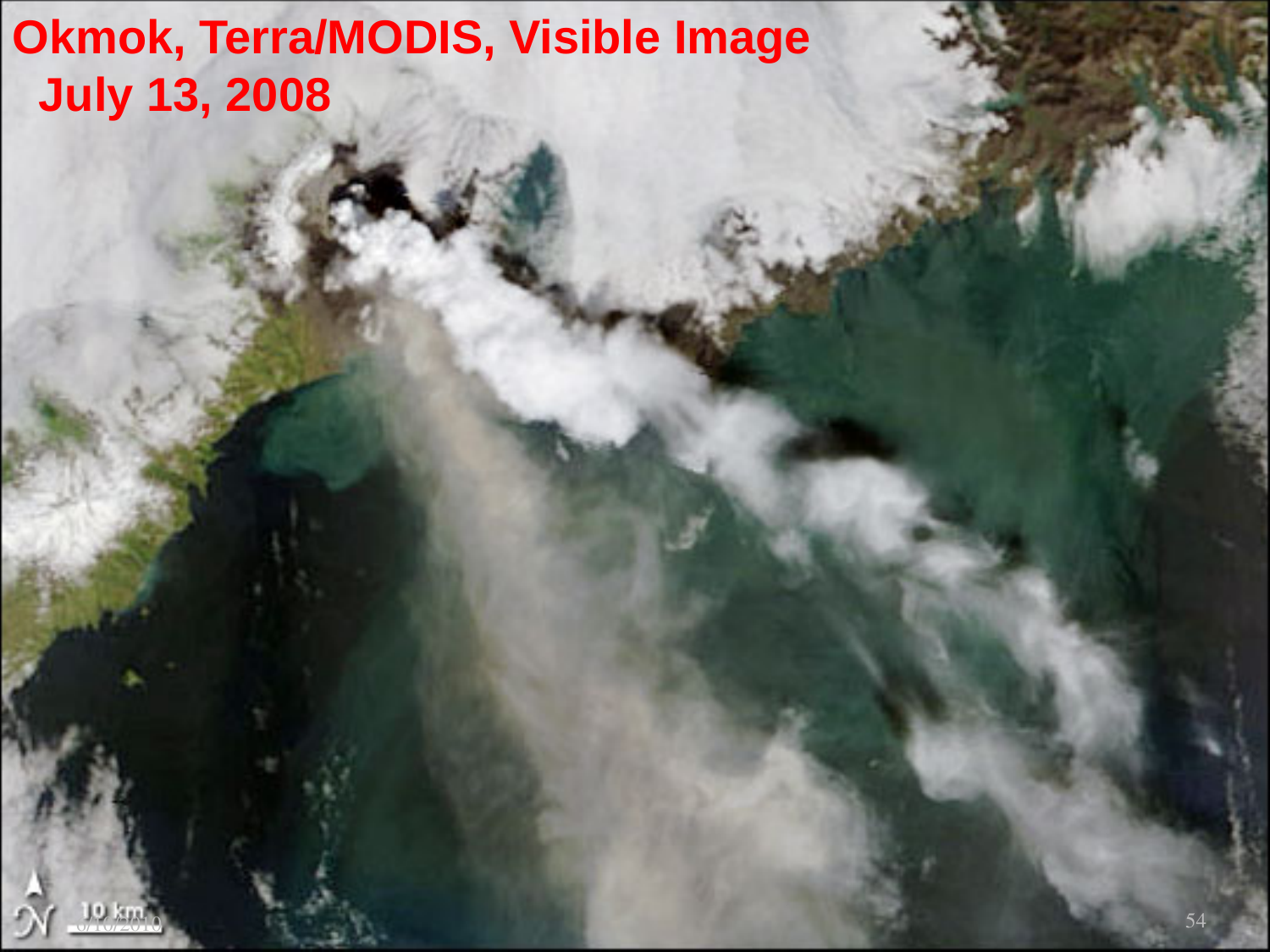

# Okmok, Terra/MODIS, Visible Image July 13, 2008
6/10/2010
54